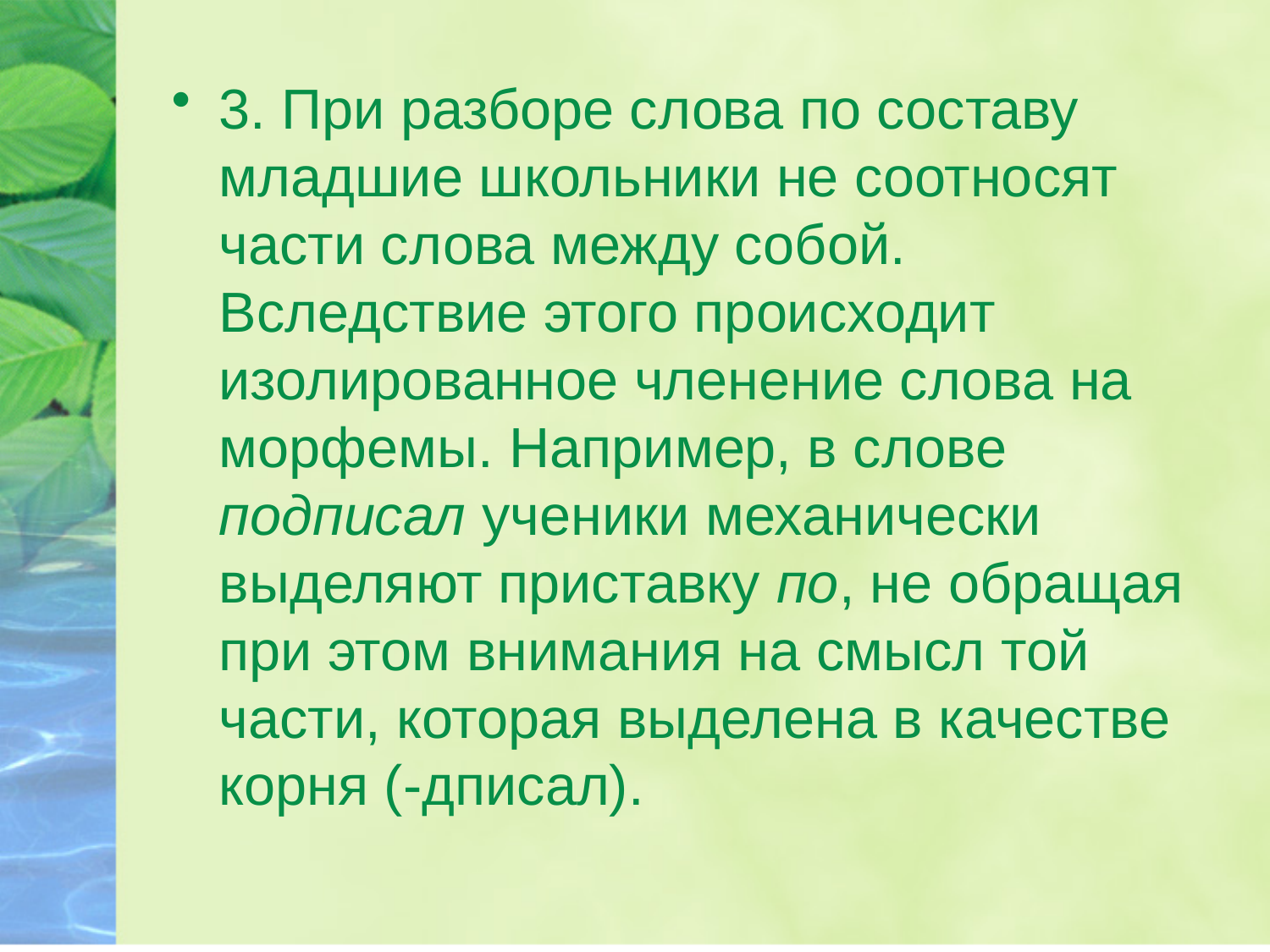

3. При разборе слова по составу младшие школьники не соотносят части слова между собой. Вследствие этого происходит изолированное членение слова на морфемы. Например, в слове подписал ученики механически выделяют приставку по, не обращая при этом внимания на смысл той части, которая выделена в качестве корня (-дписал).